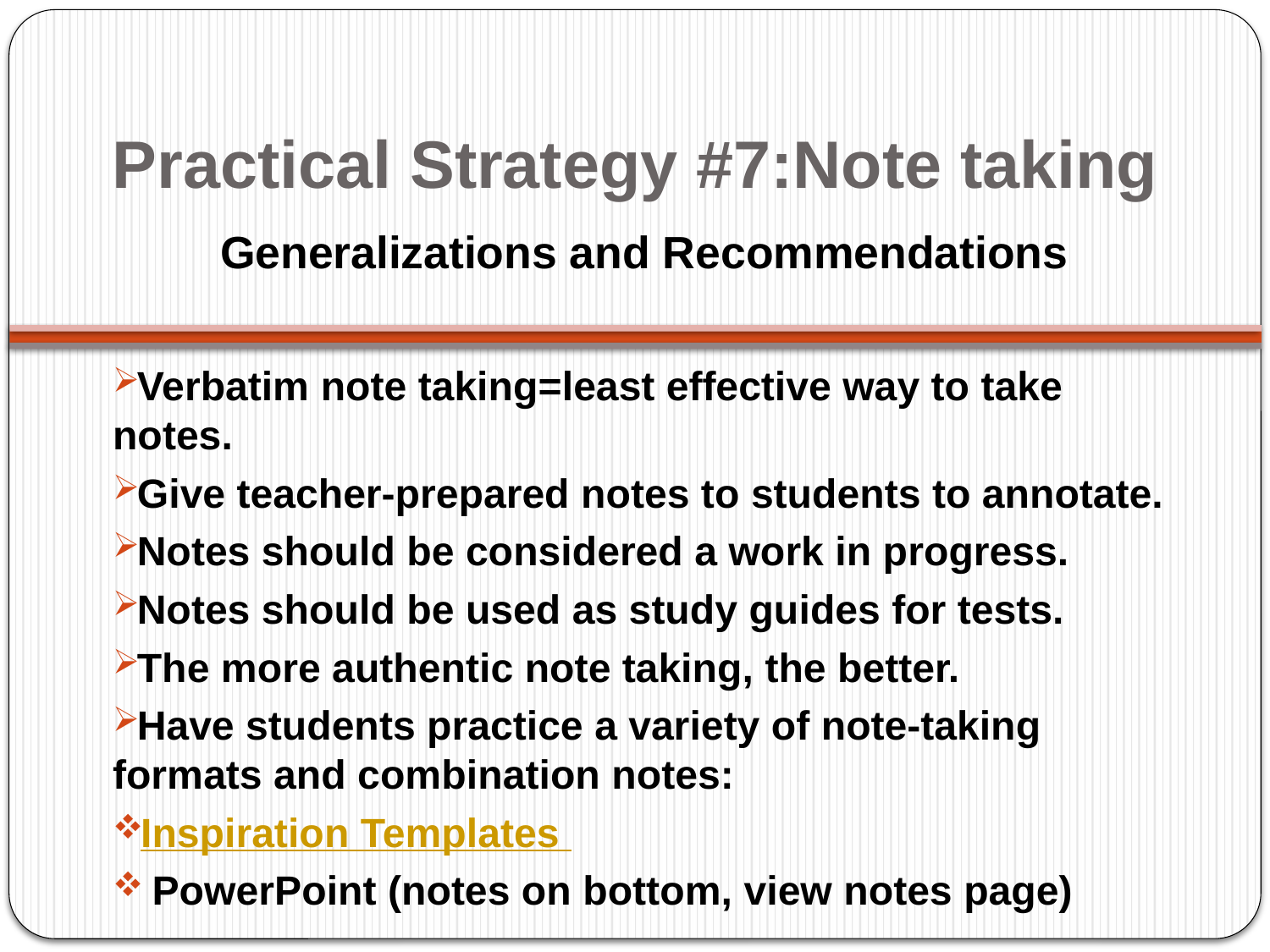

# Practical Strategy #7:Note taking Generalizations and Recommendations
Verbatim note taking=least effective way to take notes.
Give teacher-prepared notes to students to annotate.
Notes should be considered a work in progress.
Notes should be used as study guides for tests.
The more authentic note taking, the better.
Have students practice a variety of note-taking formats and combination notes:
Inspiration Templates
 PowerPoint (notes on bottom, view notes page)